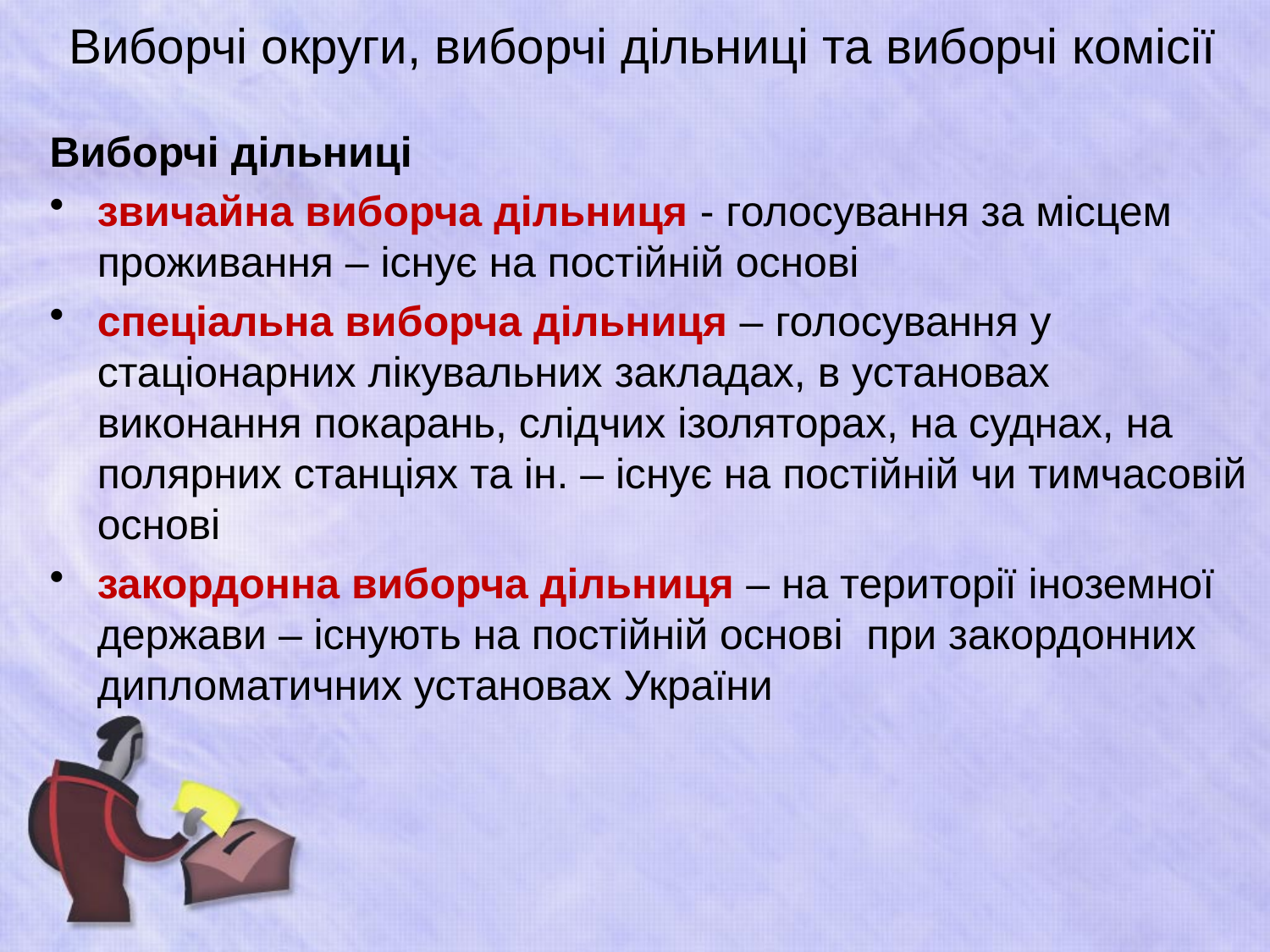

# Виборчі округи, виборчі дільниці та виборчі комісії
Виборчі дільниці
звичайна виборча дільниця - голосування за місцем проживання – існує на постійній основі
спеціальна виборча дільниця – голосування у стаціонарних лікувальних закладах, в установах виконання покарань, слідчих ізоляторах, на суднах, на полярних станціях та ін. – існує на постійній чи тимчасовій основі
закордонна виборча дільниця – на території іноземної держави – існують на постійній основі  при закордонних дипломатичних установах України